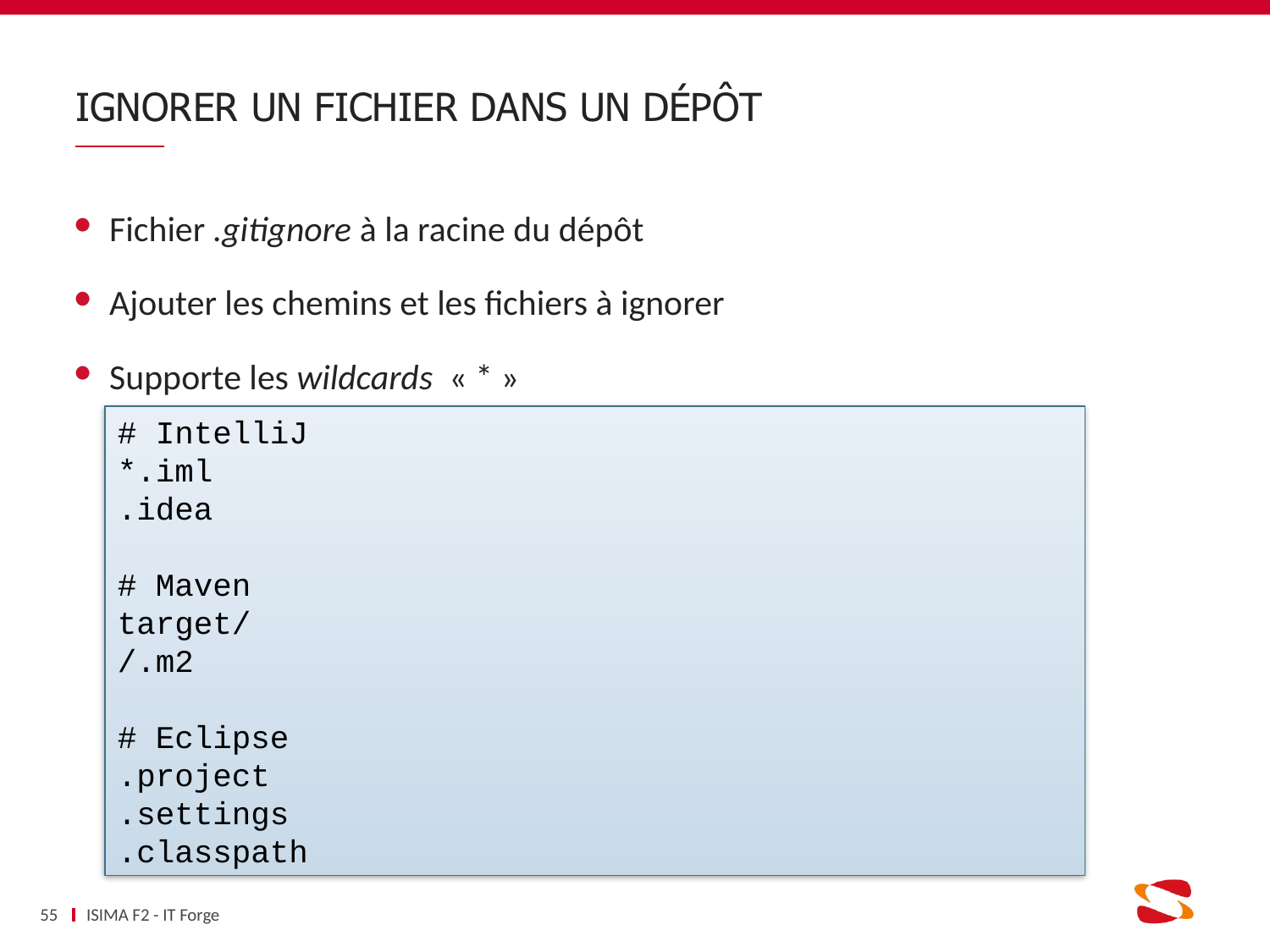

# Ignorer un fichier dans un dépôt
Fichier .gitignore à la racine du dépôt
Ajouter les chemins et les fichiers à ignorer
Supporte les wildcards  « * »

# IntelliJ
*.iml
.idea

# Maven
target/
/.m2

# Eclipse
.project
.settings
.classpath
55
ISIMA F2 - IT Forge